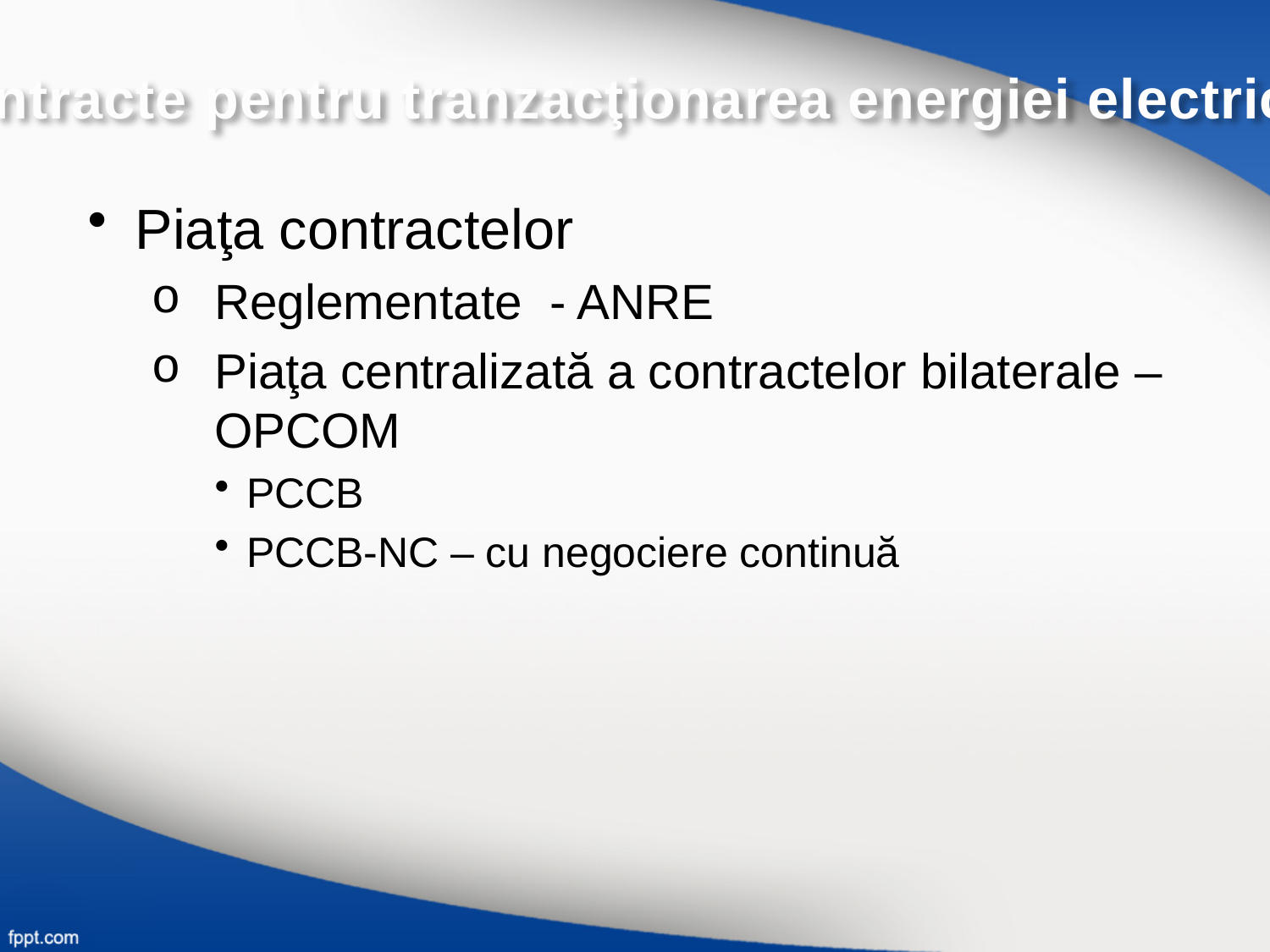

Contracte pentru tranzacţionarea energiei electrice
Piaţa contractelor
Reglementate  - ANRE
Piaţa centralizată a contractelor bilaterale – OPCOM
PCCB
PCCB-NC – cu negociere continuă